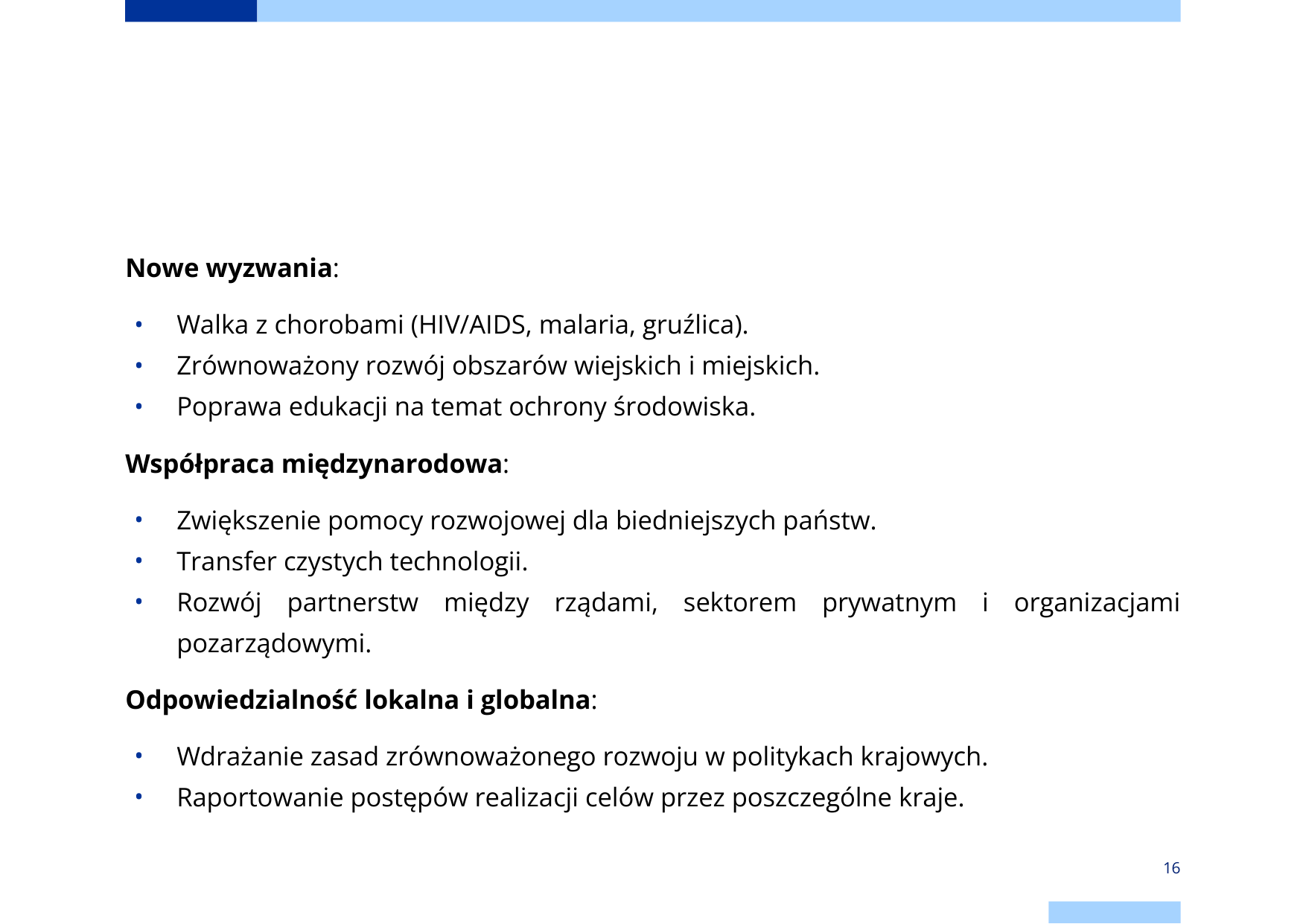

#
Nowe wyzwania:
Walka z chorobami (HIV/AIDS, malaria, gruźlica).
Zrównoważony rozwój obszarów wiejskich i miejskich.
Poprawa edukacji na temat ochrony środowiska.
Współpraca międzynarodowa:
Zwiększenie pomocy rozwojowej dla biedniejszych państw.
Transfer czystych technologii.
Rozwój partnerstw między rządami, sektorem prywatnym i organizacjami pozarządowymi.
Odpowiedzialność lokalna i globalna:
Wdrażanie zasad zrównoważonego rozwoju w politykach krajowych.
Raportowanie postępów realizacji celów przez poszczególne kraje.
16